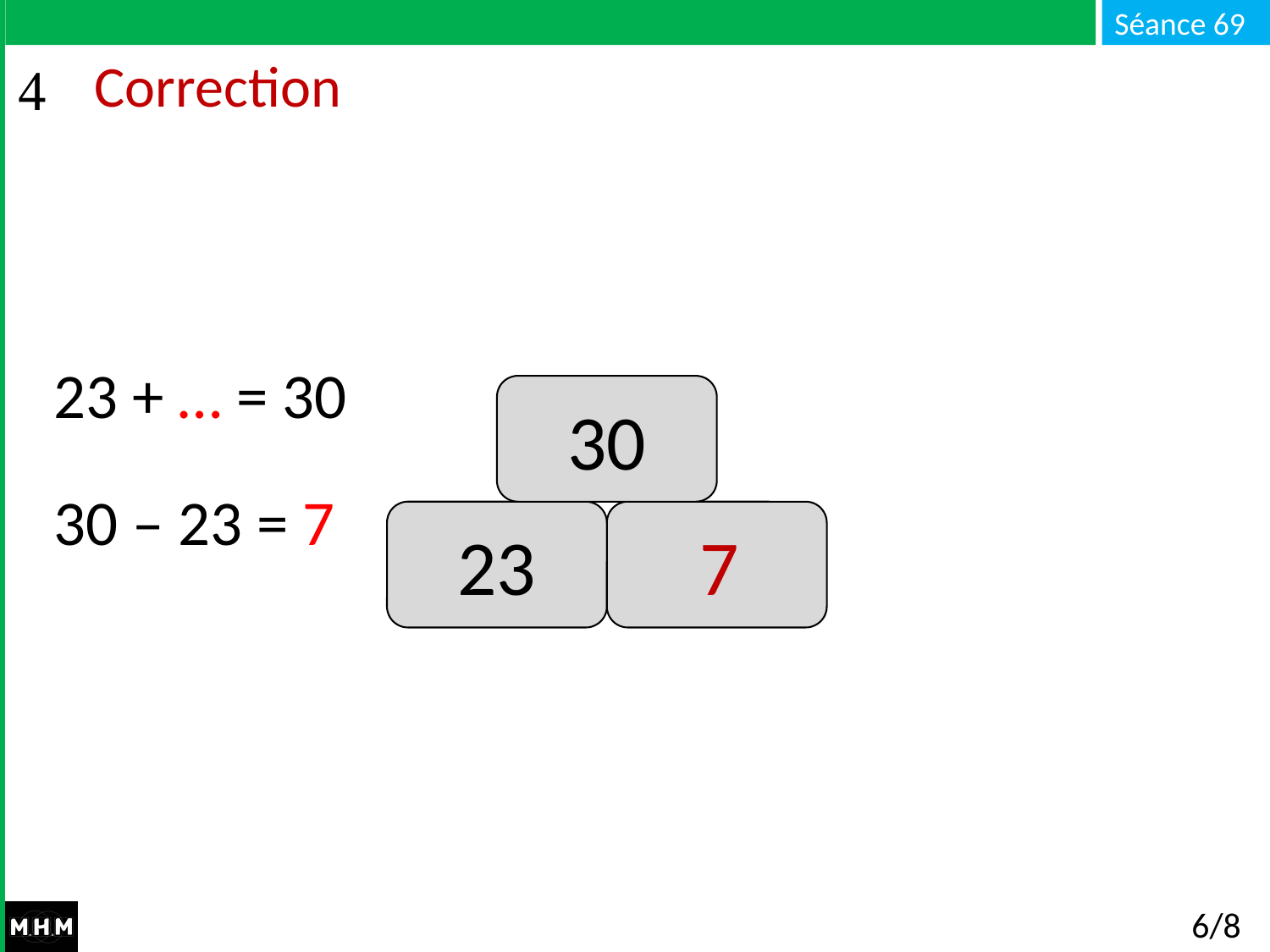

# Correction
23 + … = 30
30
30 – 23 = 7

23
7
6/8